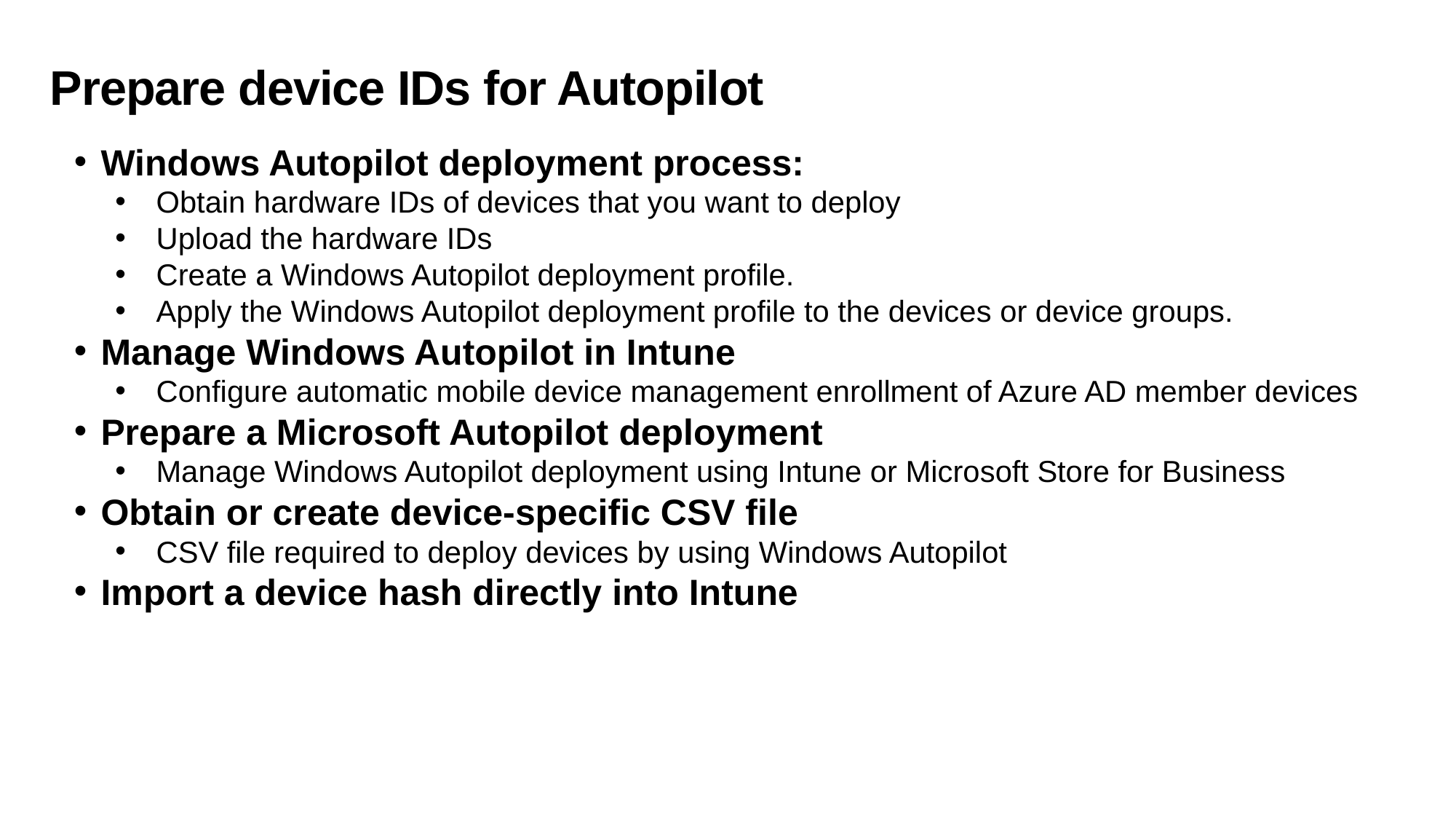

# Prepare device IDs for Autopilot
Windows Autopilot deployment process:
Obtain hardware IDs of devices that you want to deploy
Upload the hardware IDs
Create a Windows Autopilot deployment profile.
Apply the Windows Autopilot deployment profile to the devices or device groups.
Manage Windows Autopilot in Intune
Configure automatic mobile device management enrollment of Azure AD member devices
Prepare a Microsoft Autopilot deployment
Manage Windows Autopilot deployment using Intune or Microsoft Store for Business
Obtain or create device-specific CSV file
CSV file required to deploy devices by using Windows Autopilot
Import a device hash directly into Intune